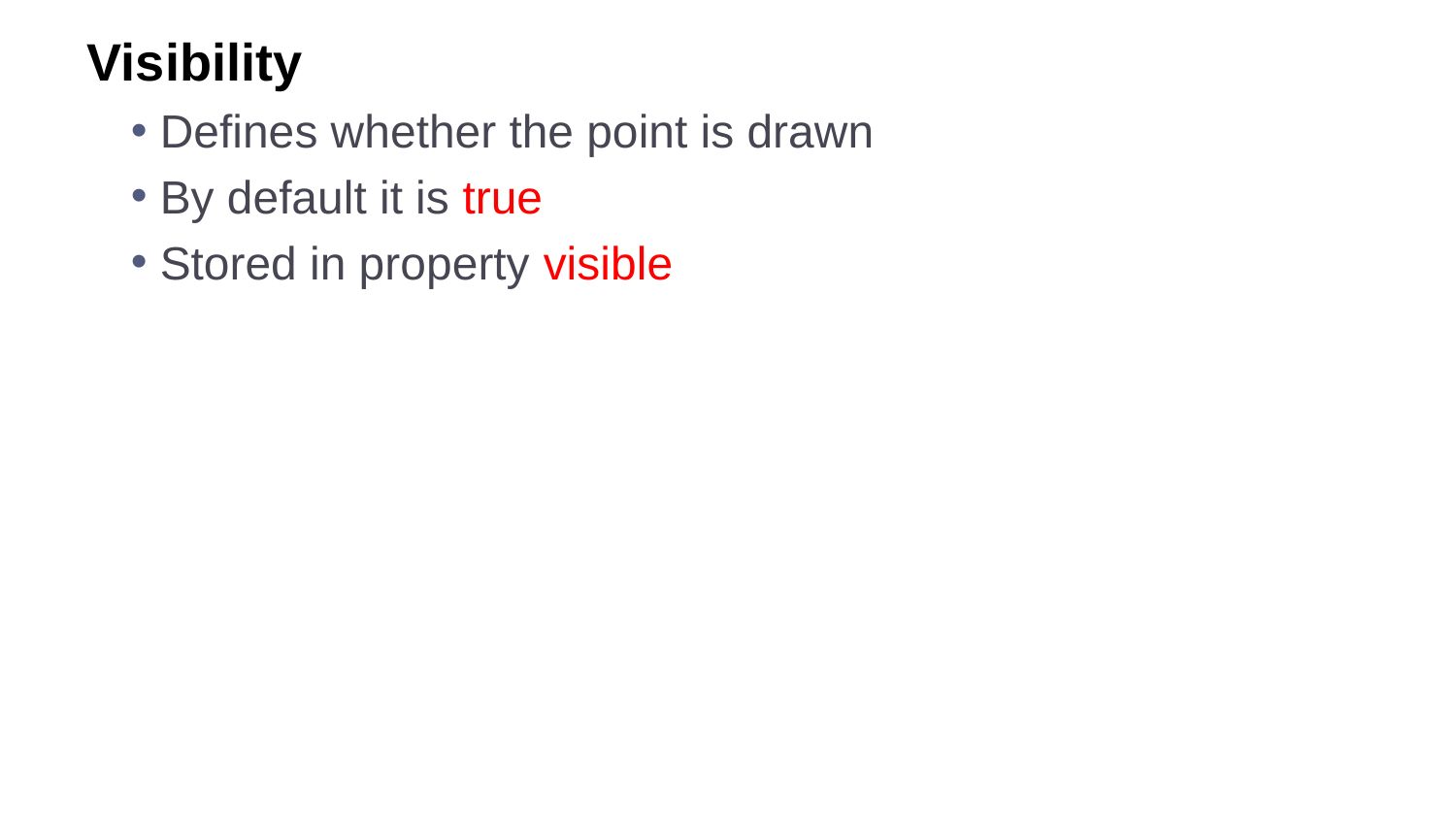

Visibility
Defines whether the point is drawn
By default it is true
Stored in property visible